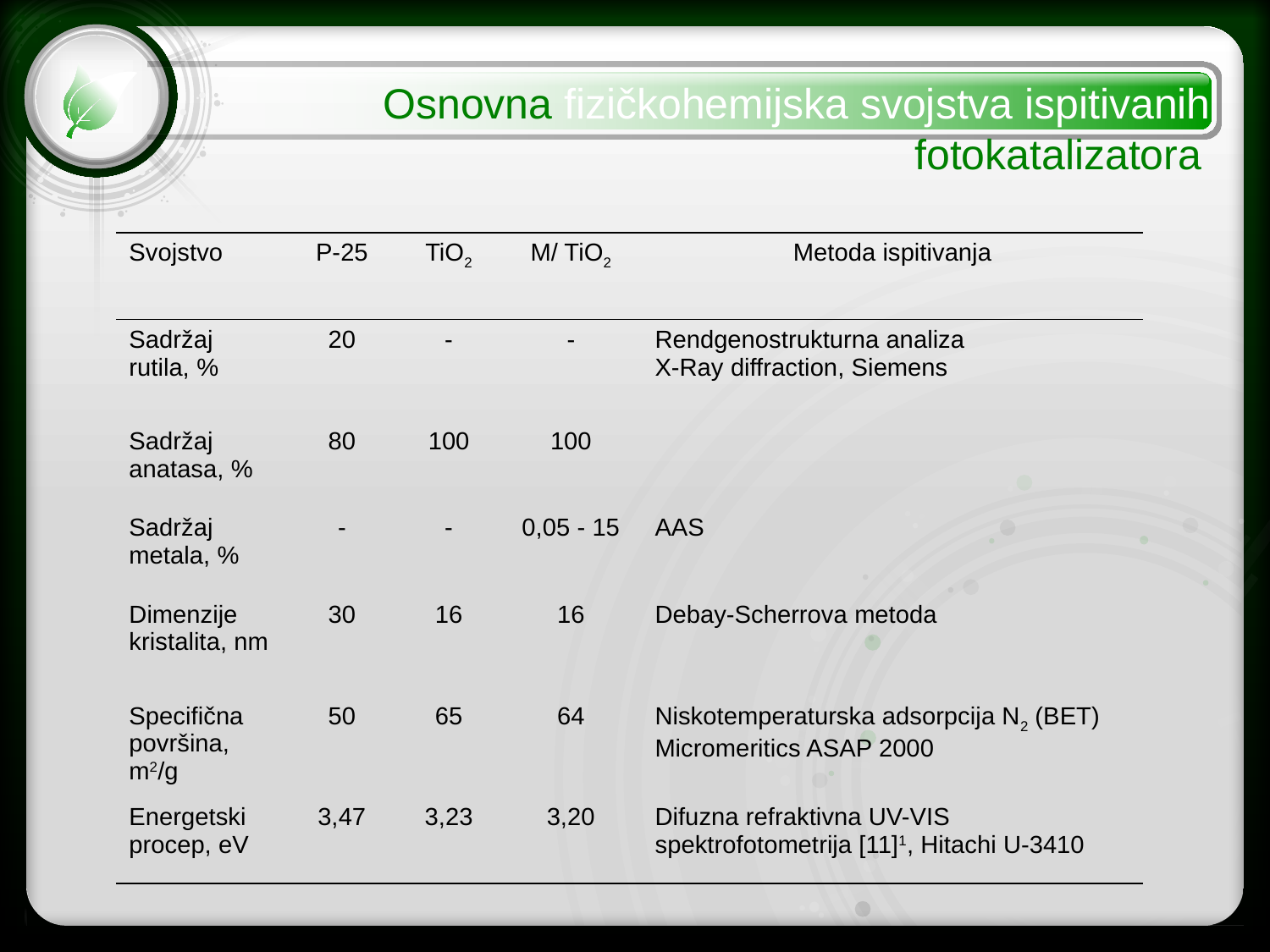

Osnovna fizičkohemijska svojstva ispitivanih 					  fotokatalizatora
| Svojstvo | P-25 | TiO2 | M/ TiO2 | Metoda ispitivanja |
| --- | --- | --- | --- | --- |
| Sadržaj rutila, % | 20 | - | - | Rendgenostrukturna analiza X-Ray diffraction, Siemens |
| Sadržaj anatasa, % | 80 | 100 | 100 |  |
| Sadržaj metala, % | - | - | 0,05 - 15 | AAS |
| Dimenzije kristalita, nm | 30 | 16 | 16 | Debay-Scherrova metoda |
| Specifična površina, m2/g | 50 | 65 | 64 | Niskotemperaturska adsorpcija N2 (BET) Micromeritics ASAP 2000 |
| Energetski procep, eV | 3,47 | 3,23 | 3,20 | Difuzna refraktivna UV-VIS spektrofotometrija [11]1, Hitachi U-3410 |